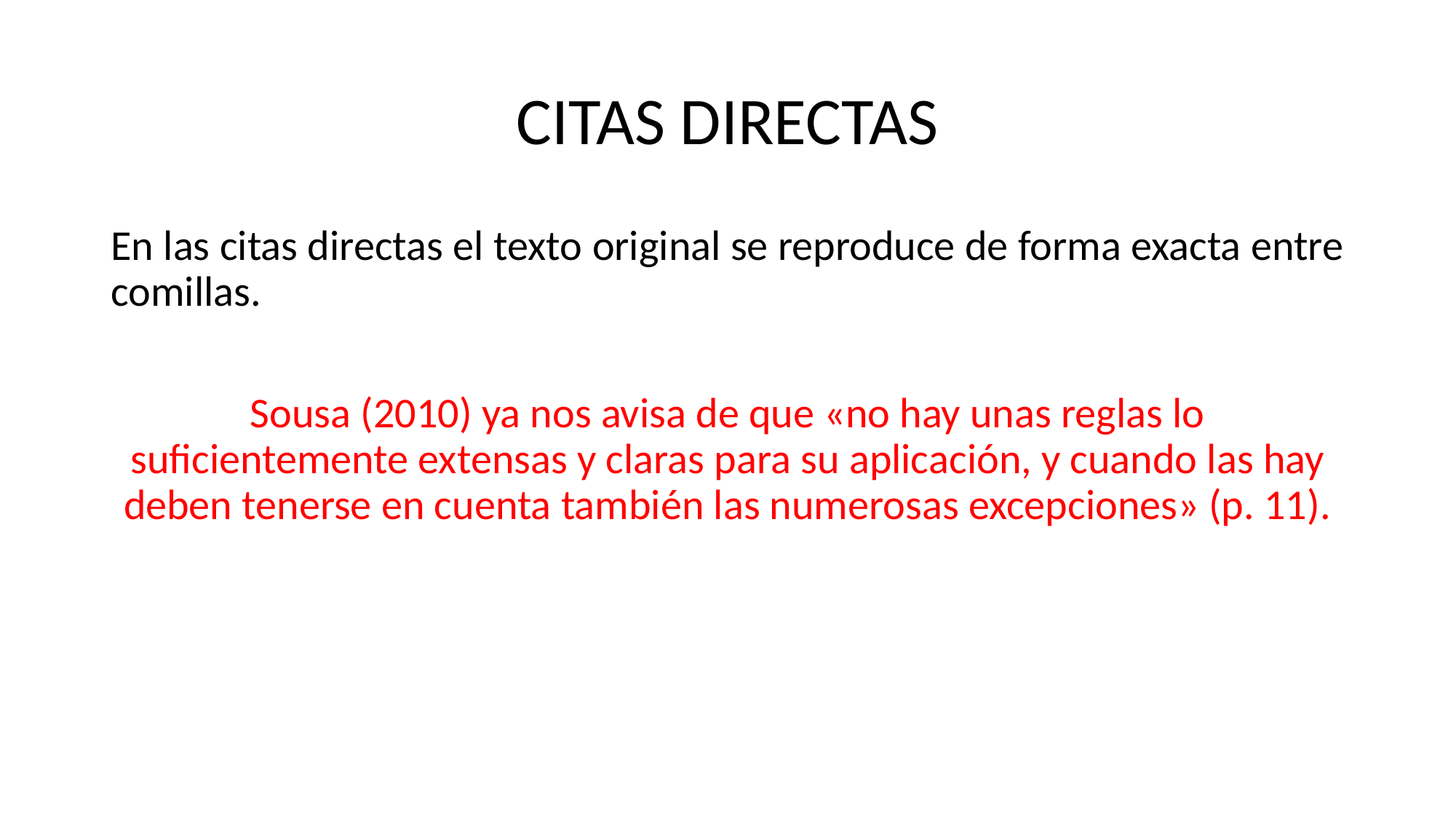

# CITAS DIRECTAS
En las citas directas el texto original se reproduce de forma exacta entre comillas.

Sousa (2010) ya nos avisa de que «no hay unas reglas lo suficientemente extensas y claras para su aplicación, y cuando las hay deben tenerse en cuenta también las numerosas excepciones» (p. 11).